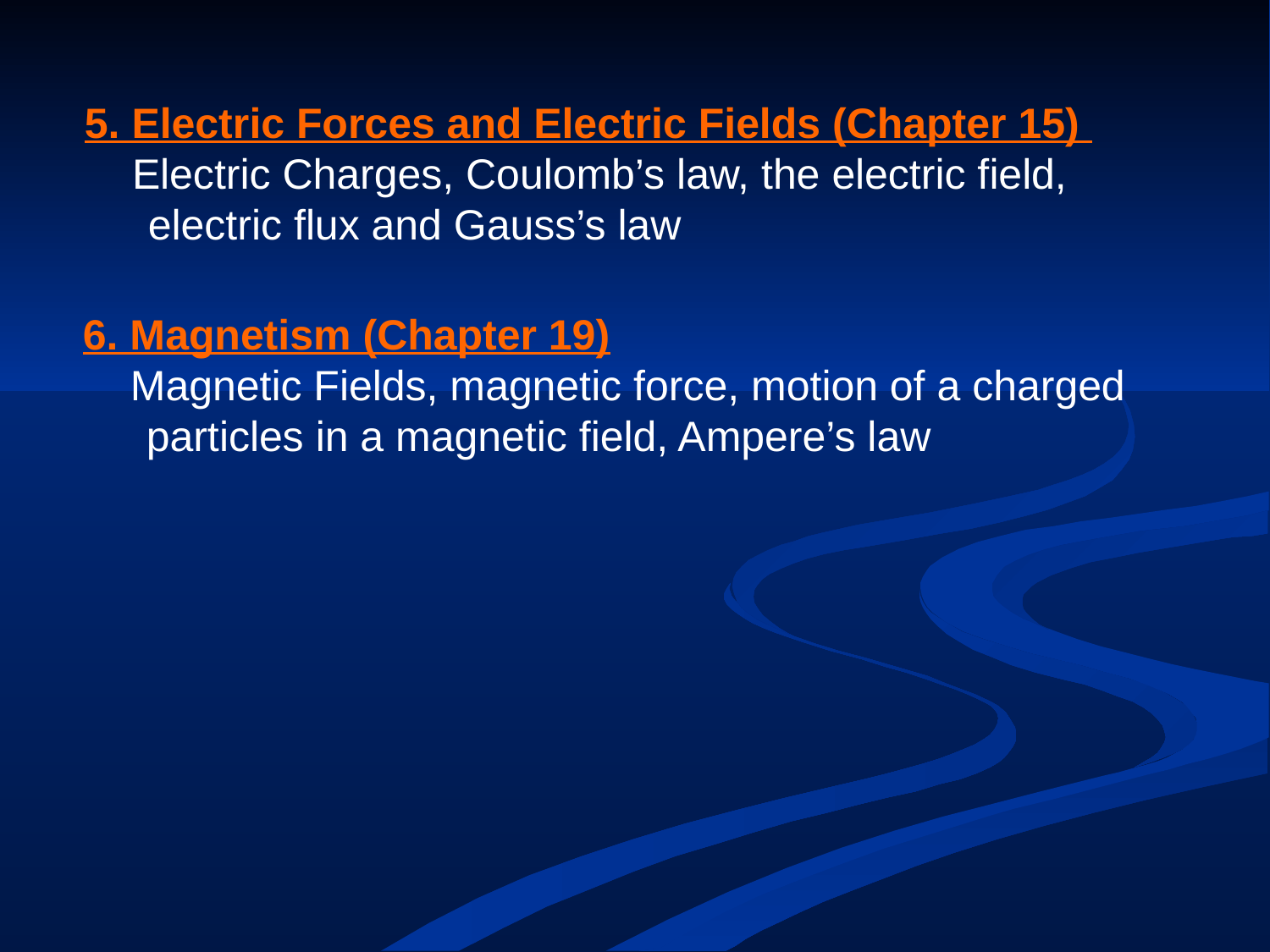

5. Electric Forces and Electric Fields (Chapter 15)
    Electric Charges, Coulomb’s law, the electric field, electric flux and Gauss’s law
6. Magnetism (Chapter 19)
    Magnetic Fields, magnetic force, motion of a charged particles in a magnetic field, Ampere’s law